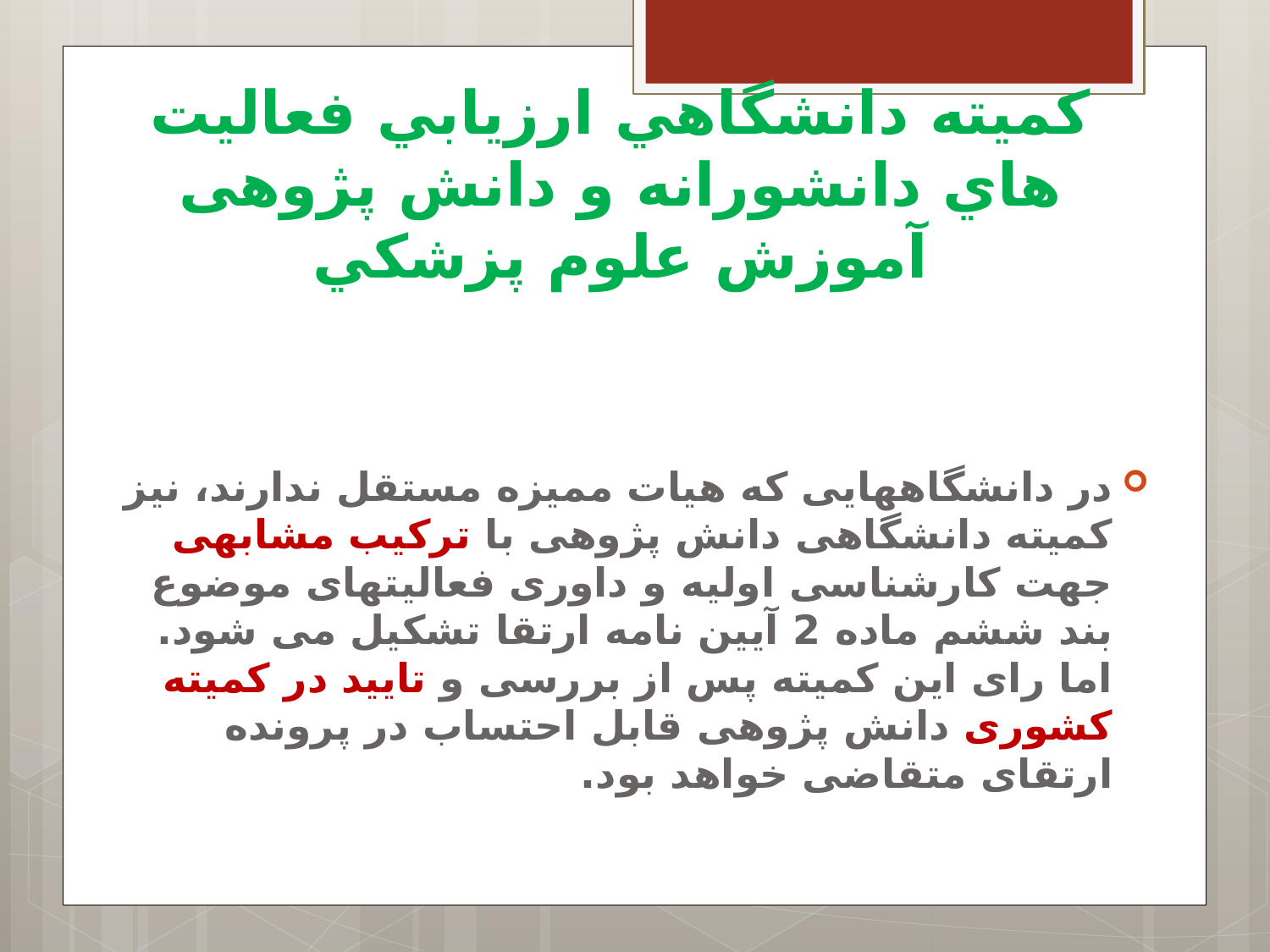

# كميته دانشگاهي ارزيابي فعاليت هاي دانشورانه و دانش پژوهی آموزش علوم پزشکي
در دانشگاههایی که هیات ممیزه مستقل ندارند، نیز کمیته دانشگاهی دانش پژوهی با ترکیب مشابهی جهت کارشناسی اولیه و داوری فعالیتهای موضوع بند ششم ماده 2 آیین نامه ارتقا تشکیل می شود. اما رای این کمیته پس از بررسی و تایید در کمیته کشوری دانش پژوهی قابل احتساب در پرونده ارتقای متقاضی خواهد بود.